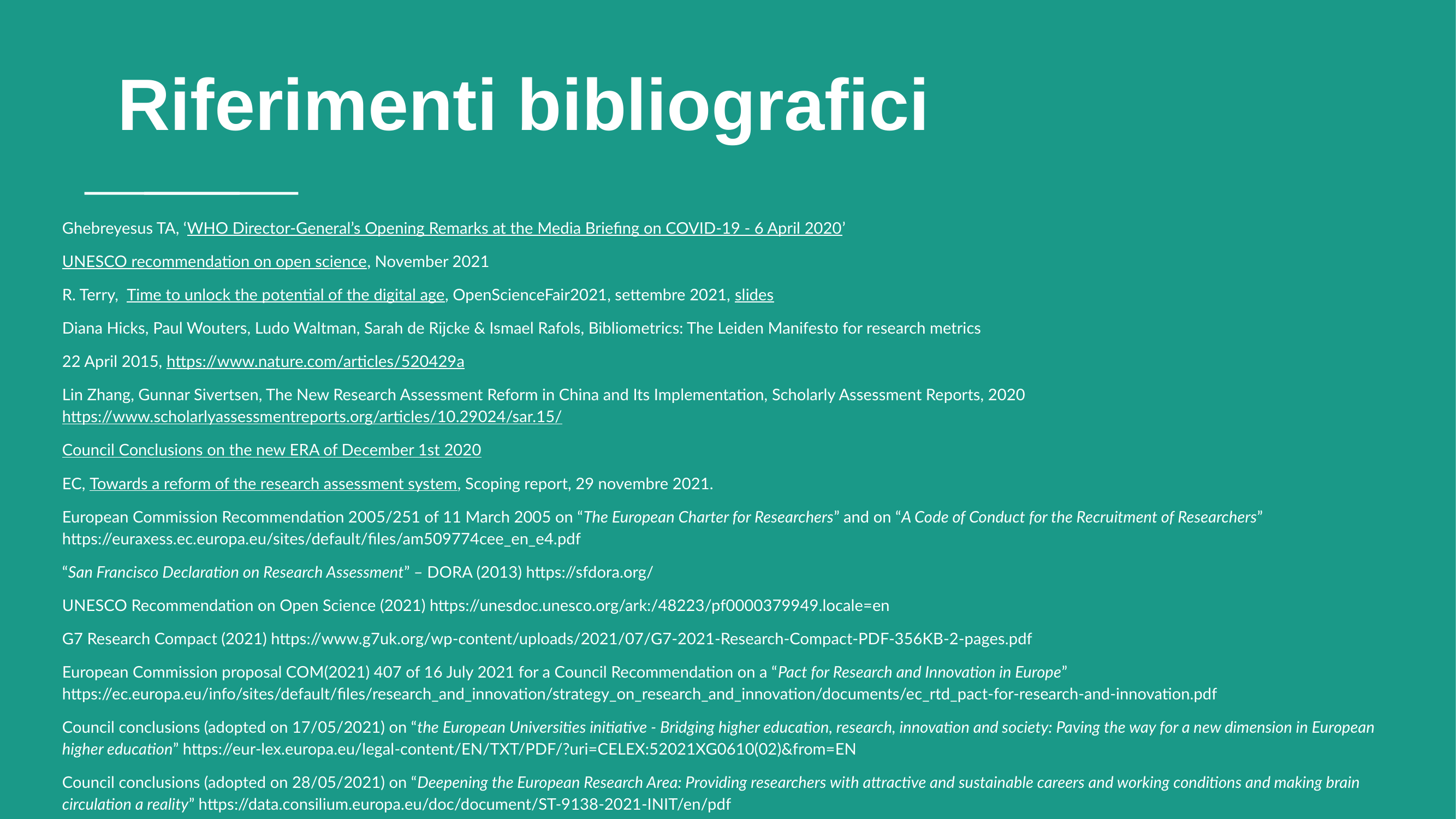

# Riferimenti bibliografici
Ghebreyesus TA, ‘WHO Director-General’s Opening Remarks at the Media Briefing on COVID-19 - 6 April 2020’
UNESCO recommendation on open science, November 2021
R. Terry,  Time to unlock the potential of the digital age, OpenScienceFair2021, settembre 2021, slides
Diana Hicks, Paul Wouters, Ludo Waltman, Sarah de Rijcke & Ismael Rafols, Bibliometrics: The Leiden Manifesto for research metrics
22 April 2015, https://www.nature.com/articles/520429a
Lin Zhang, Gunnar Sivertsen, The New Research Assessment Reform in China and Its Implementation, Scholarly Assessment Reports, 2020 https://www.scholarlyassessmentreports.org/articles/10.29024/sar.15/
Council Conclusions on the new ERA of December 1st 2020
EC, Towards a reform of the research assessment system, Scoping report, 29 novembre 2021.
European Commission Recommendation 2005/251 of 11 March 2005 on “The European Charter for Researchers” and on “A Code of Conduct for the Recruitment of Researchers” https://euraxess.ec.europa.eu/sites/default/files/am509774cee_en_e4.pdf
“San Francisco Declaration on Research Assessment” – DORA (2013) https://sfdora.org/
UNESCO Recommendation on Open Science (2021) https://unesdoc.unesco.org/ark:/48223/pf0000379949.locale=en
G7 Research Compact (2021) https://www.g7uk.org/wp-content/uploads/2021/07/G7-2021-Research-Compact-PDF-356KB-2-pages.pdf
European Commission proposal COM(2021) 407 of 16 July 2021 for a Council Recommendation on a “Pact for Research and Innovation in Europe” https://ec.europa.eu/info/sites/default/files/research_and_innovation/strategy_on_research_and_innovation/documents/ec_rtd_pact-for-research-and-innovation.pdf
Council conclusions (adopted on 17/05/2021) on “the European Universities initiative - Bridging higher education, research, innovation and society: Paving the way for a new dimension in European higher education” https://eur-lex.europa.eu/legal-content/EN/TXT/PDF/?uri=CELEX:52021XG0610(02)&from=EN
Council conclusions (adopted on 28/05/2021) on “Deepening the European Research Area: Providing researchers with attractive and sustainable careers and working conditions and making brain circulation a reality” https://data.consilium.europa.eu/doc/document/ST-9138-2021-INIT/en/pdf
ERA)”